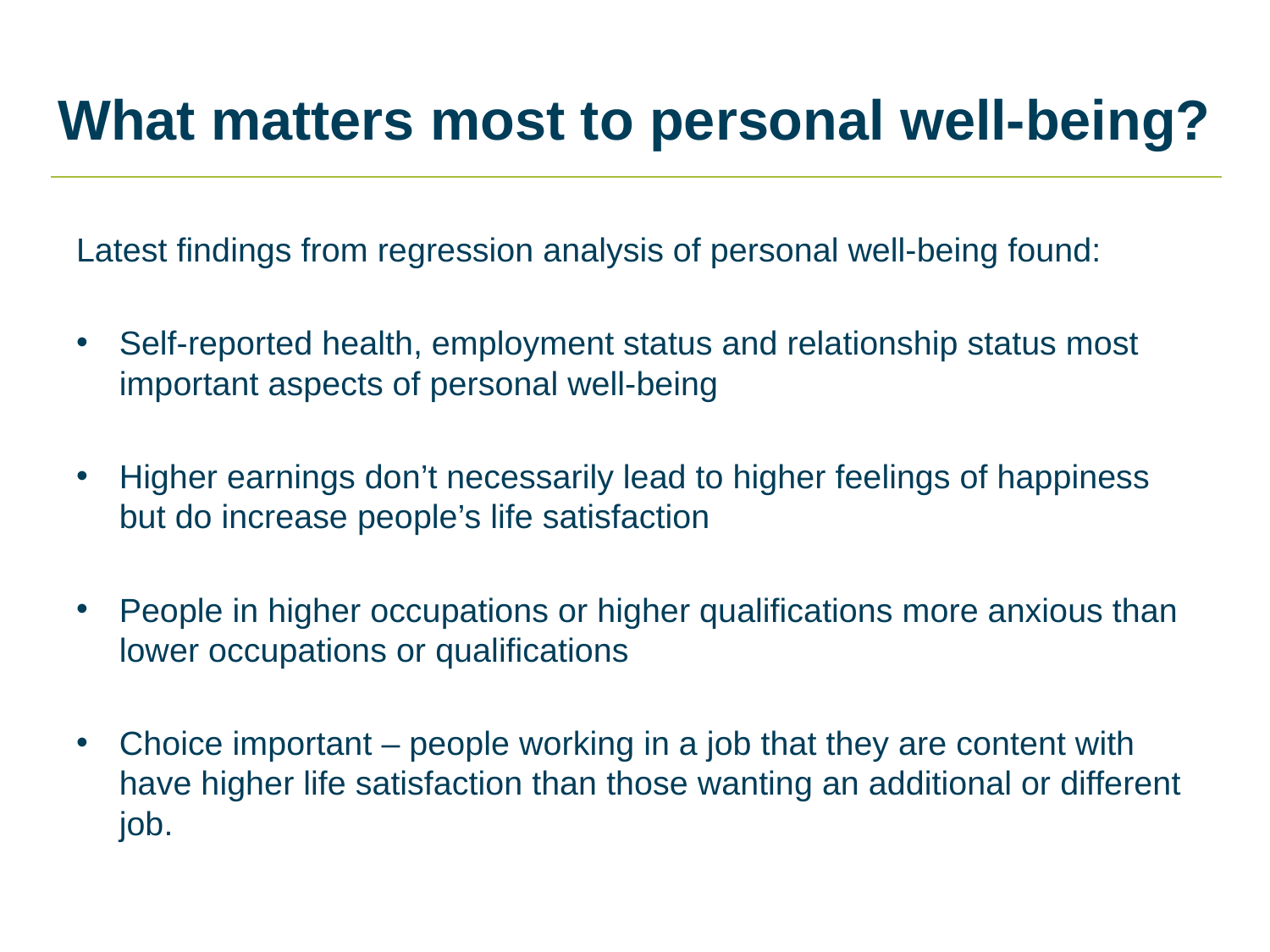

# What matters most to personal well-being?
Latest findings from regression analysis of personal well-being found:

Self-reported health, employment status and relationship status most important aspects of personal well-being

Higher earnings don’t necessarily lead to higher feelings of happiness but do increase people’s life satisfaction

People in higher occupations or higher qualifications more anxious than lower occupations or qualifications

Choice important – people working in a job that they are content with have higher life satisfaction than those wanting an additional or different job.